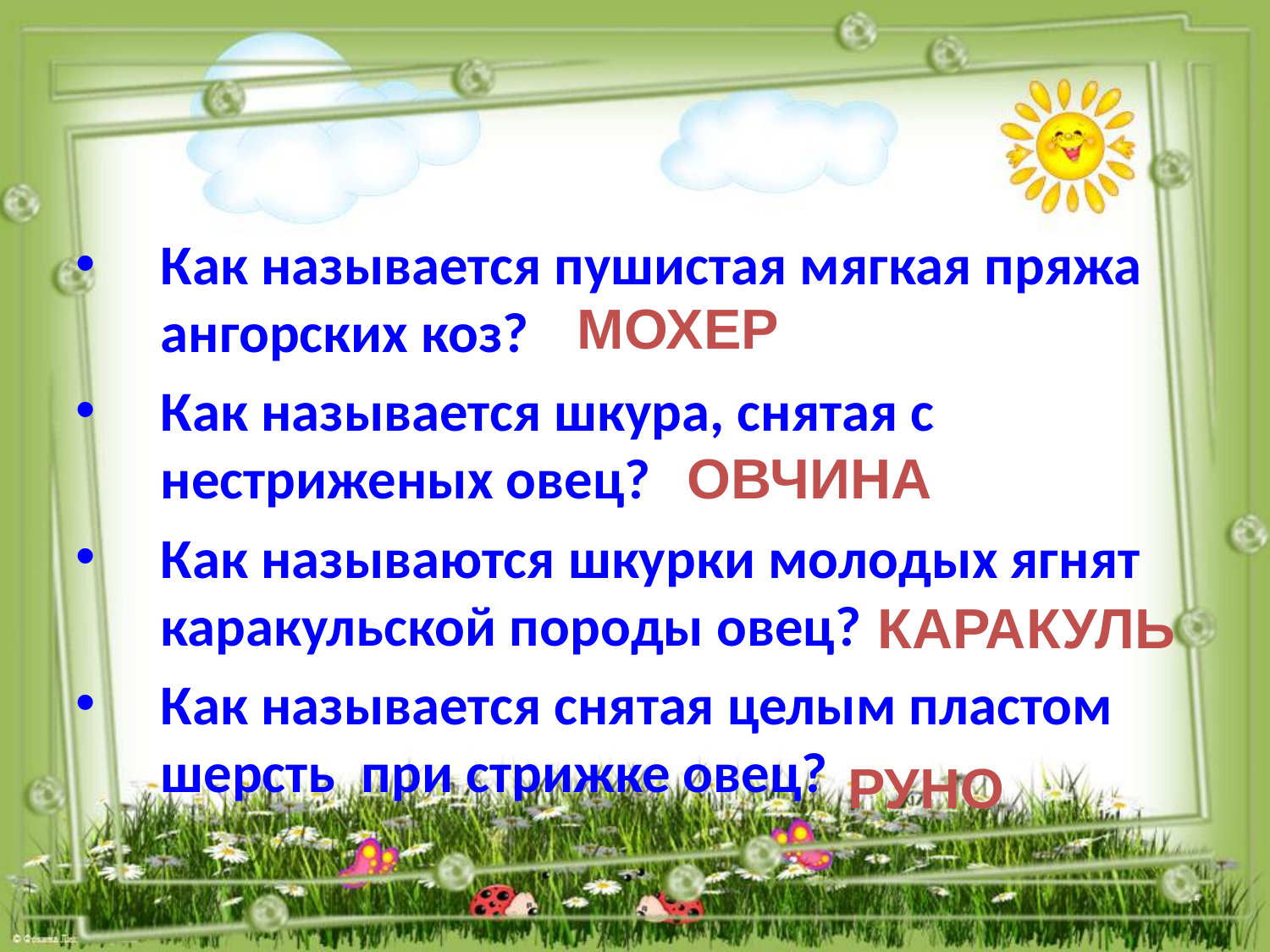

Как называется пушистая мягкая пряжа ангорских коз?
Как называется шкура, снятая с нестриженых овец?
Как называются шкурки молодых ягнят каракульской породы овец?
Как называется снятая целым пластом шерсть  при стрижке овец?

МОХЕР
ОВЧИНА
КАРАКУЛЬ
РУНО